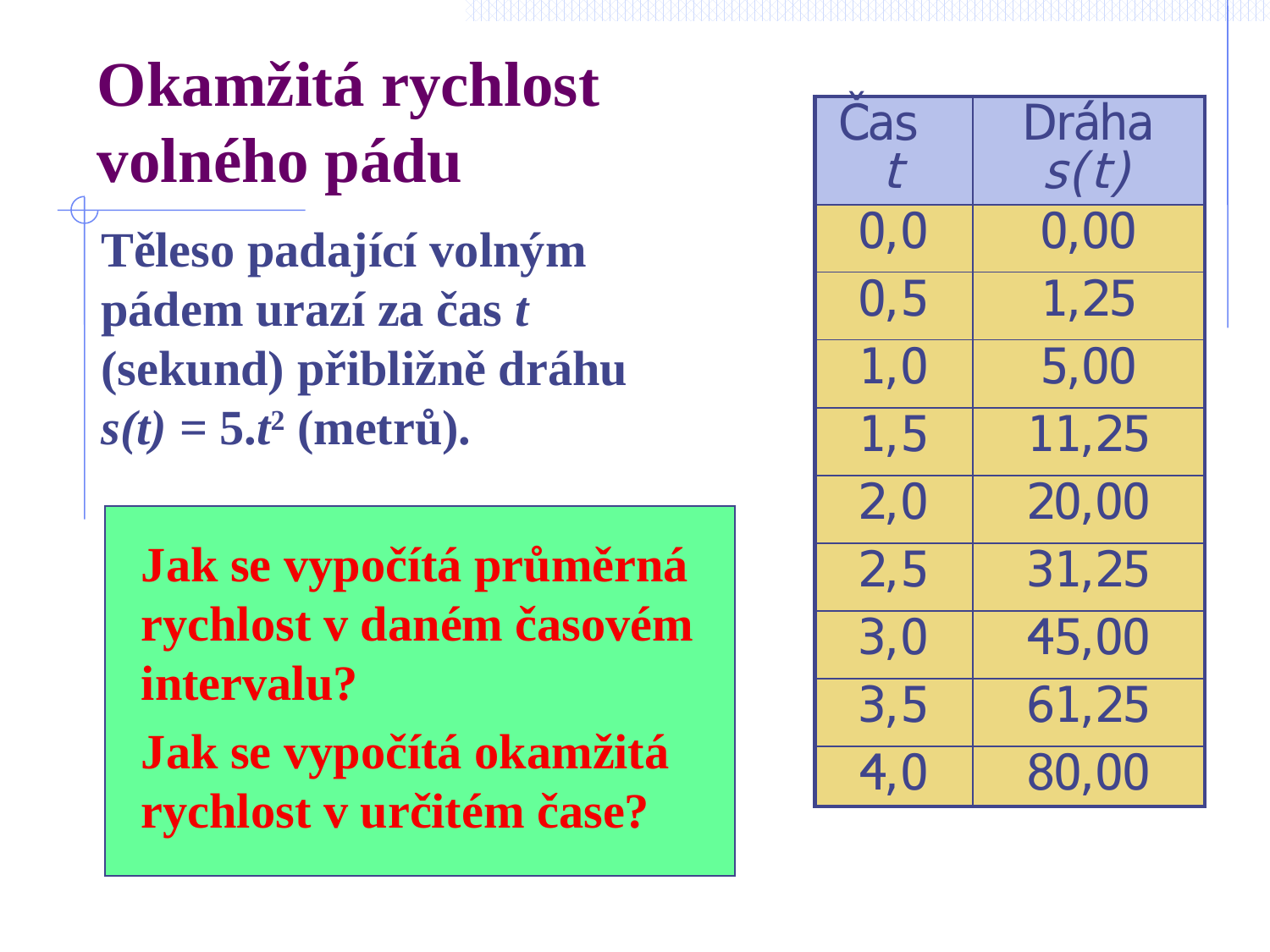

# Okamžitá rychlost volného pádu
| Čas t | Dráha s(t) |
| --- | --- |
| 0,0 | 0,00 |
| 0,5 | 1,25 |
| 1,0 | 5,00 |
| 1,5 | 11,25 |
| 2,0 | 20,00 |
| 2,5 | 31,25 |
| 3,0 | 45,00 |
| 3,5 | 61,25 |
| 4,0 | 80,00 |
 	Těleso padající volným pádem urazí za čas t (sekund) přibližně dráhu s(t) = 5.t2 (metrů).

 	Jak se vypočítá průměrná rychlost v daném časovém intervalu?
	Jak se vypočítá okamžitá rychlost v určitém čase?